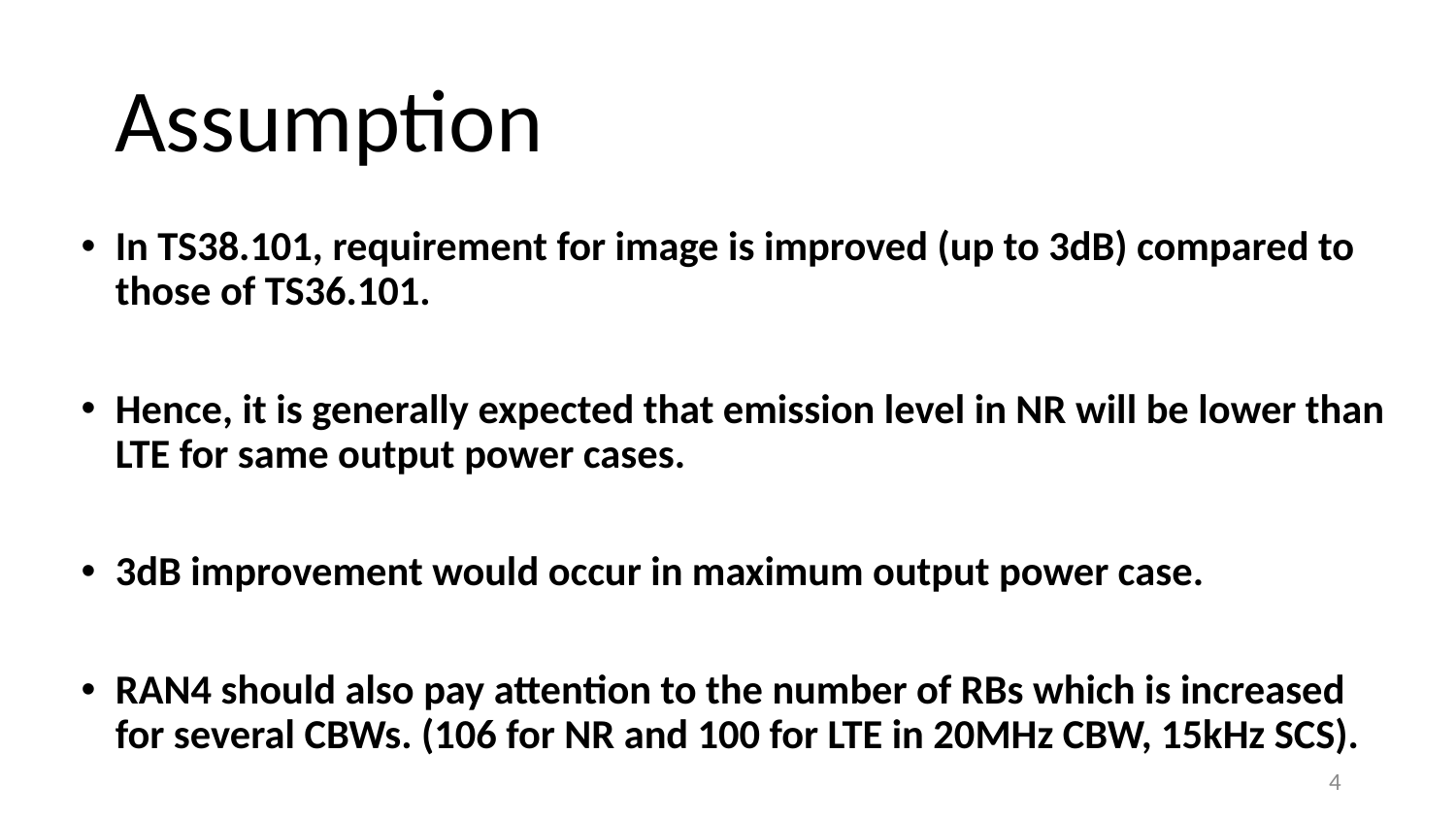

# Assumption
In TS38.101, requirement for image is improved (up to 3dB) compared to those of TS36.101.

Hence, it is generally expected that emission level in NR will be lower than LTE for same output power cases.

3dB improvement would occur in maximum output power case.

RAN4 should also pay attention to the number of RBs which is increased for several CBWs. (106 for NR and 100 for LTE in 20MHz CBW, 15kHz SCS).
4